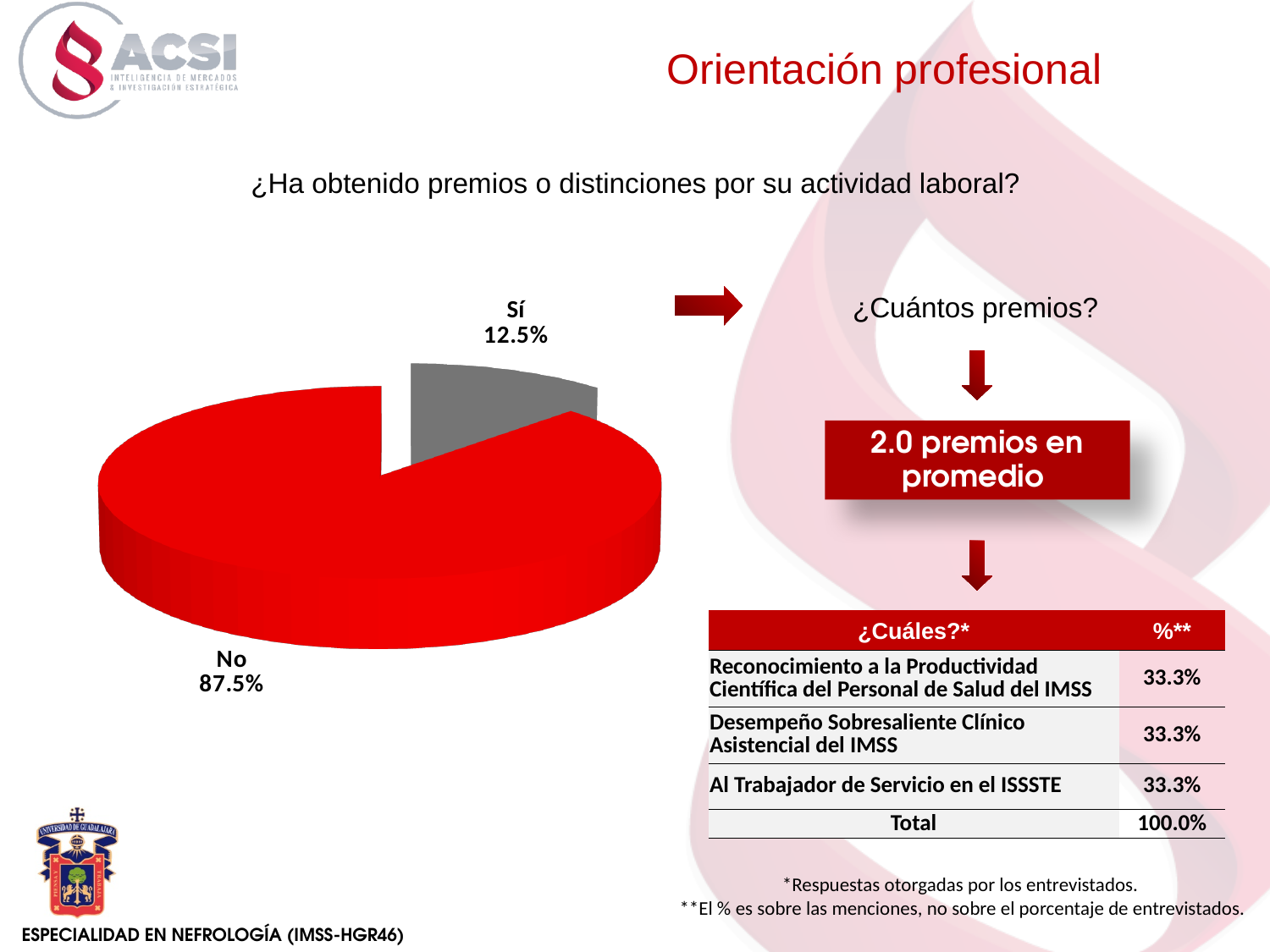

Orientación profesional

[unsupported chart]

¿Ha obtenido premios o distinciones por su actividad laboral?

¿Cuántos premios?

2.0 premios en promedio

| ¿Cuáles?\* | %\*\* |
| --- | --- |
| Reconocimiento a la Productividad Científica del Personal de Salud del IMSS | 33.3% |
| Desempeño Sobresaliente Clínico Asistencial del IMSS | 33.3% |
| Al Trabajador de Servicio en el ISSSTE | 33.3% |
| Total | 100.0% |
*Respuestas otorgadas por los entrevistados.
**El % es sobre las menciones, no sobre el porcentaje de entrevistados.